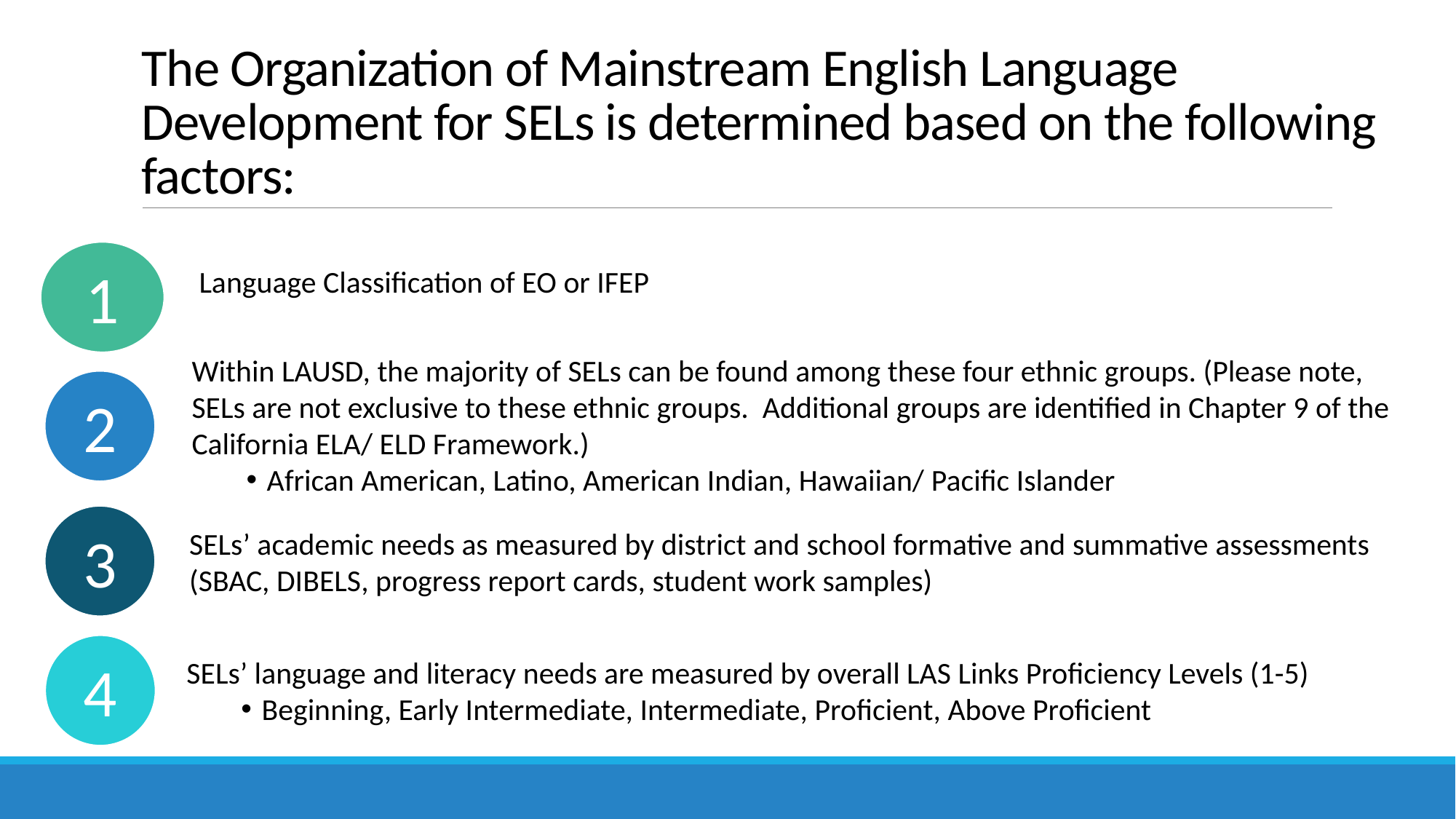

The Facts
# The Organization of Mainstream English Language Development for SELs is determined based on the following factors:
1
Language Classification of EO or IFEP
Within LAUSD, the majority of SELs can be found among these four ethnic groups. (Please note, SELs are not exclusive to these ethnic groups.  Additional groups are identified in Chapter 9 of the California ELA/ ELD Framework.)
African American, Latino, American Indian, Hawaiian/ Pacific Islander
2
3
SELs’ academic needs as measured by district and school formative and summative assessments (SBAC, DIBELS, progress report cards, student work samples)
4
SELs’ language and literacy needs are measured by overall LAS Links Proficiency Levels (1-5)
Beginning, Early Intermediate, Intermediate, Proficient, Above Proficient